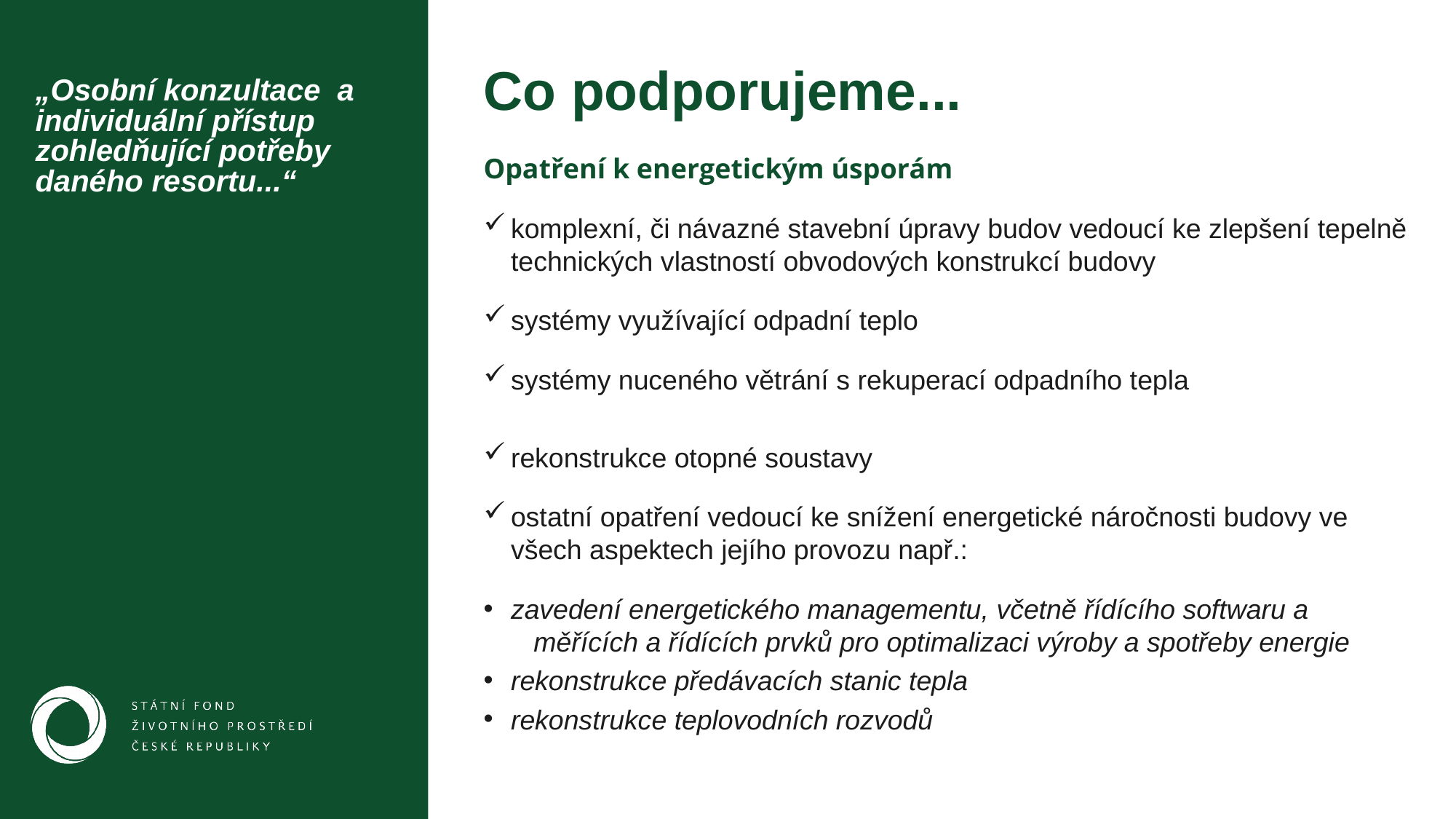

Co podporujeme...

„Osobní konzultace  a individuální přístup zohledňující potřeby daného resortu...“
Opatření k energetickým úsporám

komplexní, či návazné stavební úpravy budov vedoucí ke zlepšení tepelně technických vlastností obvodových konstrukcí budovy

systémy využívající odpadní teplo

systémy nuceného větrání s rekuperací odpadního tepla

rekonstrukce otopné soustavy

ostatní opatření vedoucí ke snížení energetické náročnosti budovy ve všech aspektech jejího provozu např.:

zavedení energetického managementu, včetně řídícího softwaru a                 měřících a řídících prvků pro optimalizaci výroby a spotřeby energie
rekonstrukce předávacích stanic tepla
rekonstrukce teplovodních rozvodů